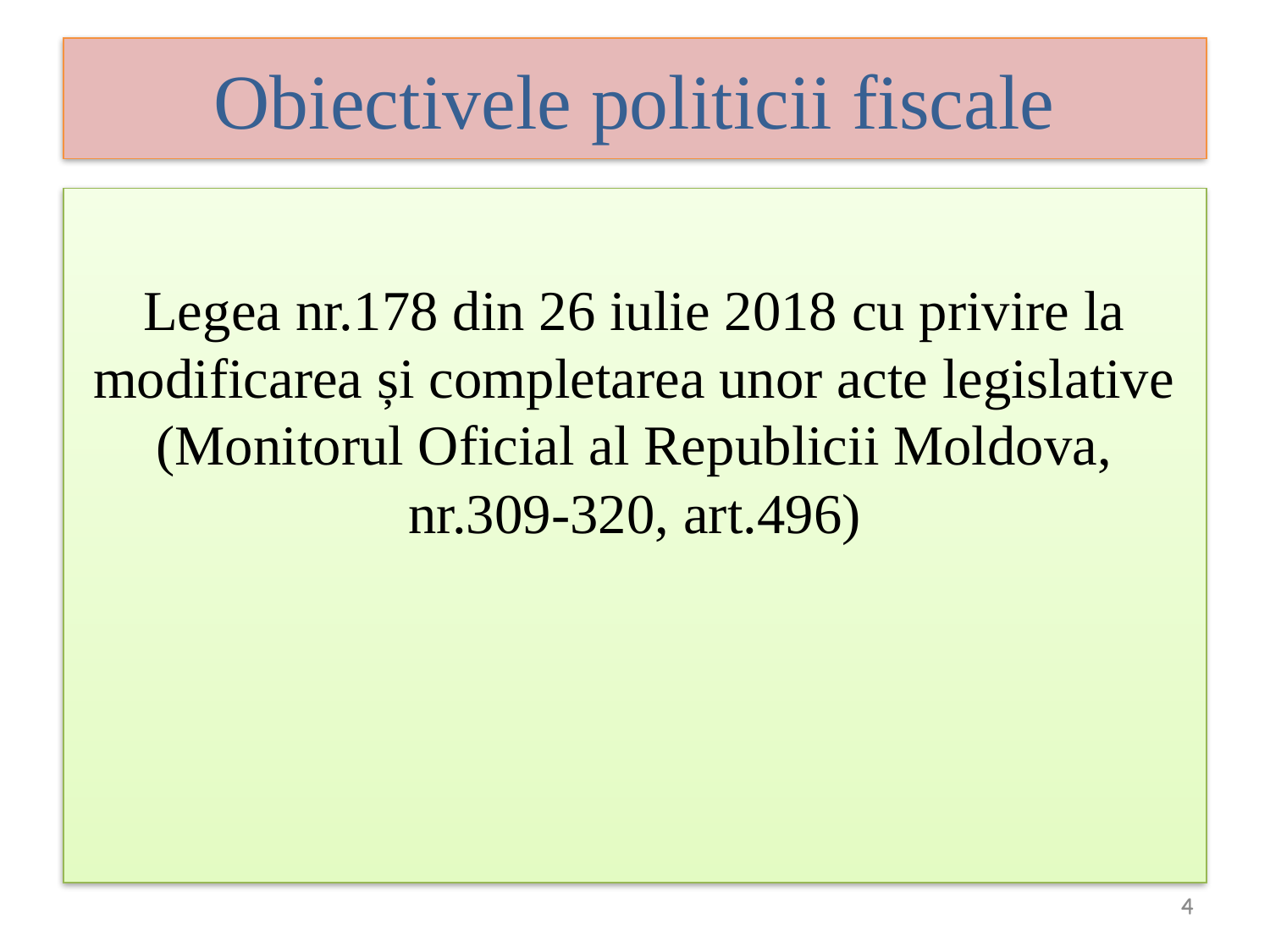

# Obiectivele politicii fiscale

Legea nr.178 din 26 iulie 2018 cu privire la modificarea și completarea unor acte legislative (Monitorul Oficial al Republicii Moldova, nr.309-320, art.496)
4